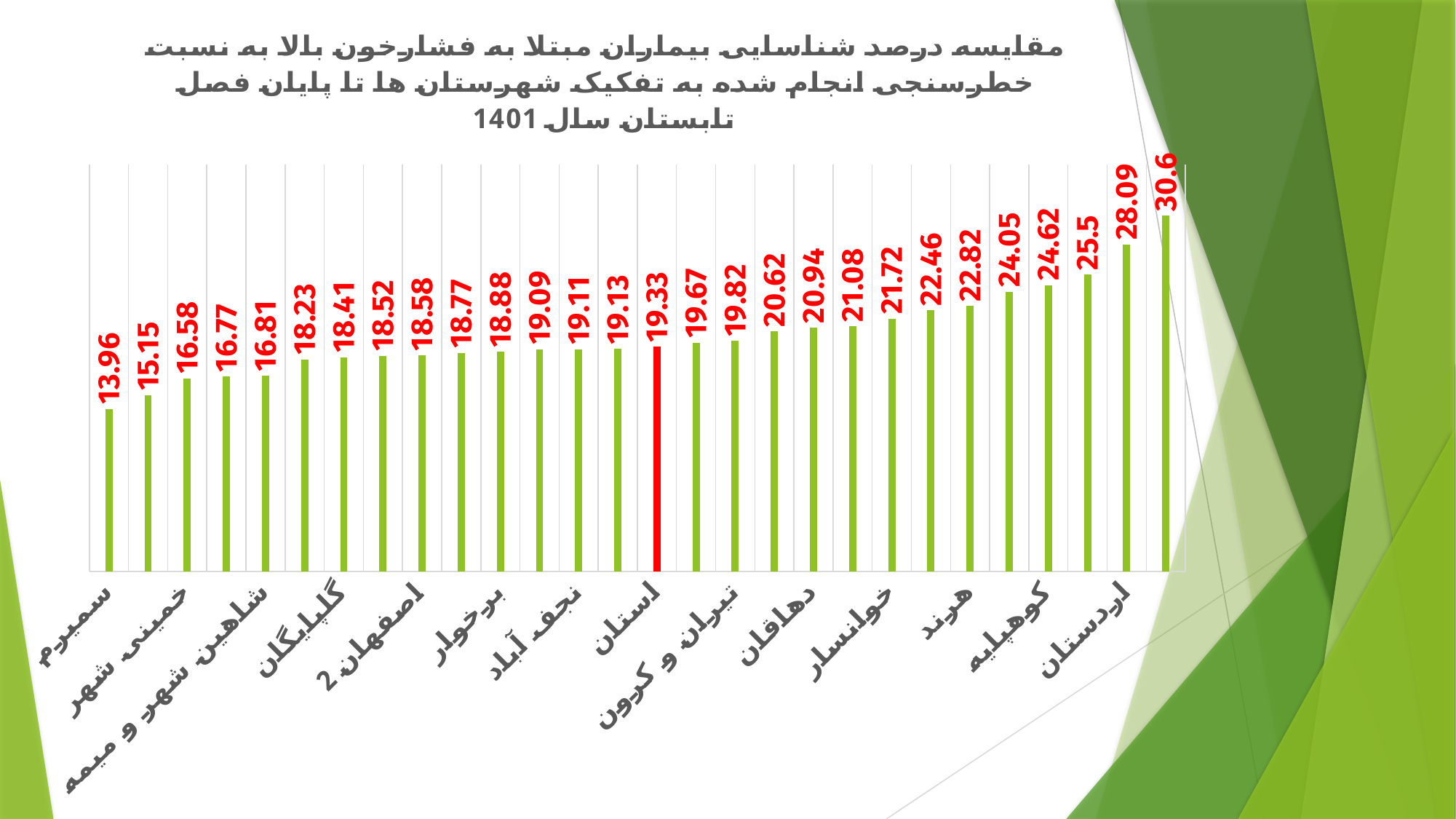

### Chart: مقایسه درصد شناسایی بیماران مبتلا به فشارخون بالا به نسبت خطرسنجی انجام شده به تفکیک شهرستان ها تا پایان فصل تابستان سال 1401

| Category |  |
|---|---|
| سمیرم | 13.96 |
| فریدونشهر | 15.15 |
| خمینی شهر | 16.58 |
| فریدن | 16.77 |
| شاهین شهر و میمه | 16.81 |
| نائین | 18.23 |
| گلپایگان | 18.41 |
| شهرضا | 18.52 |
| اصفهان 2 | 18.58 |
| نطنز | 18.77 |
| برخوار | 18.88 |
| مبارکه | 19.09 |
| نجف آباد | 19.11 |
| چادگان | 19.13 |
| استان | 19.33 |
| فلاورجان | 19.67 |
| تیران و کرون | 19.82 |
| اصفهان 1 | 20.62 |
| دهاقان | 20.94 |
| لنجان | 21.08 |
| خوانسار | 21.72 |
| ورزنه | 22.46 |
| هرند | 22.82 |
| بوئین و میاندشت | 24.05 |
| کوهپایه | 24.62 |
| جرقویه | 25.5 |
| اردستان | 28.09 |
| خور و بیابانک | 30.6 |